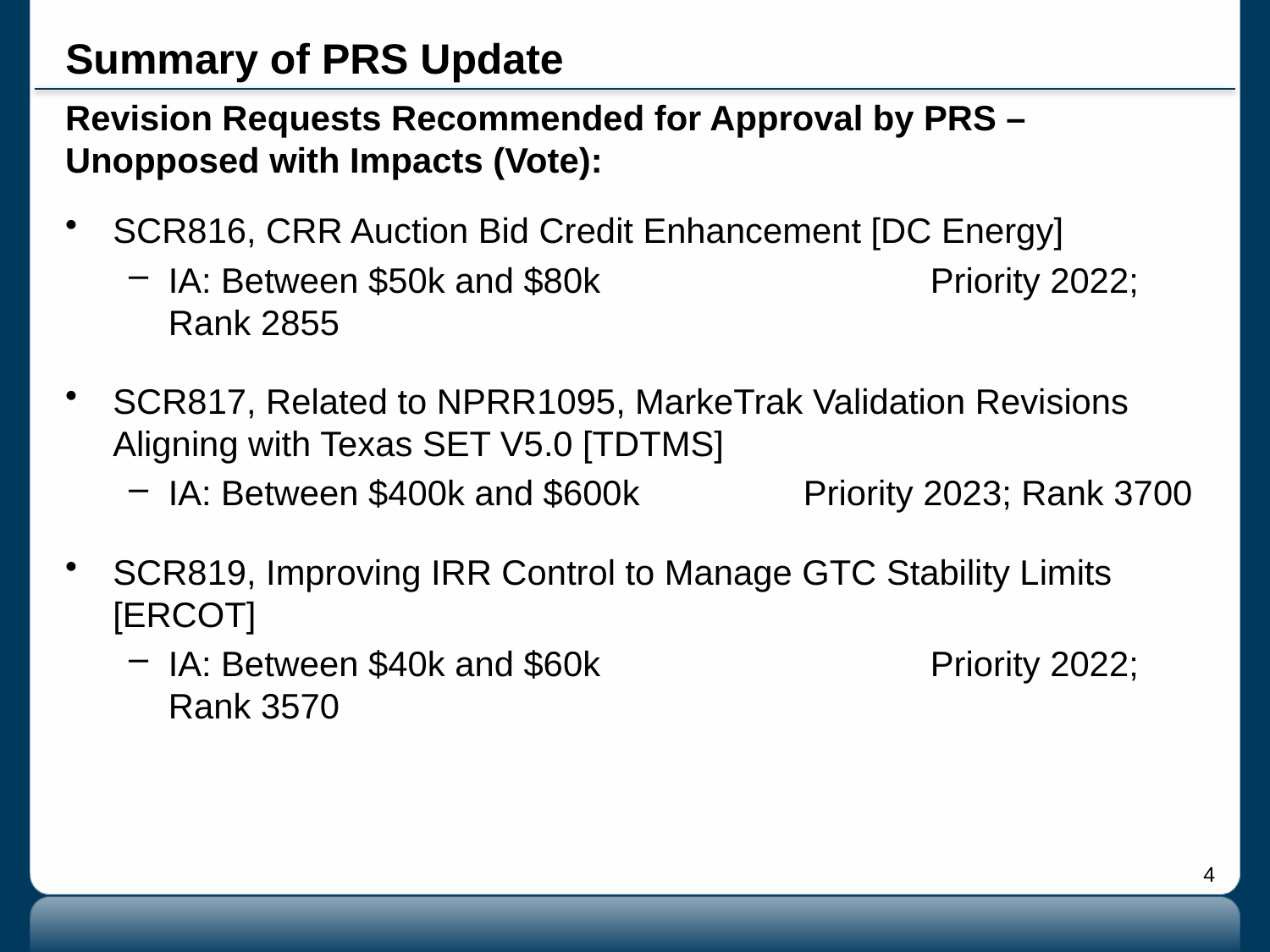

# Summary of PRS Update
Revision Requests Recommended for Approval by PRS – Unopposed with Impacts (Vote):
SCR816, CRR Auction Bid Credit Enhancement [DC Energy]
IA: Between $50k and $80k			Priority 2022; Rank 2855

SCR817, Related to NPRR1095, MarkeTrak Validation Revisions Aligning with Texas SET V5.0 [TDTMS]
IA: Between $400k and $600k		Priority 2023; Rank 3700

SCR819, Improving IRR Control to Manage GTC Stability Limits [ERCOT]
IA: Between $40k and $60k			Priority 2022; Rank 3570